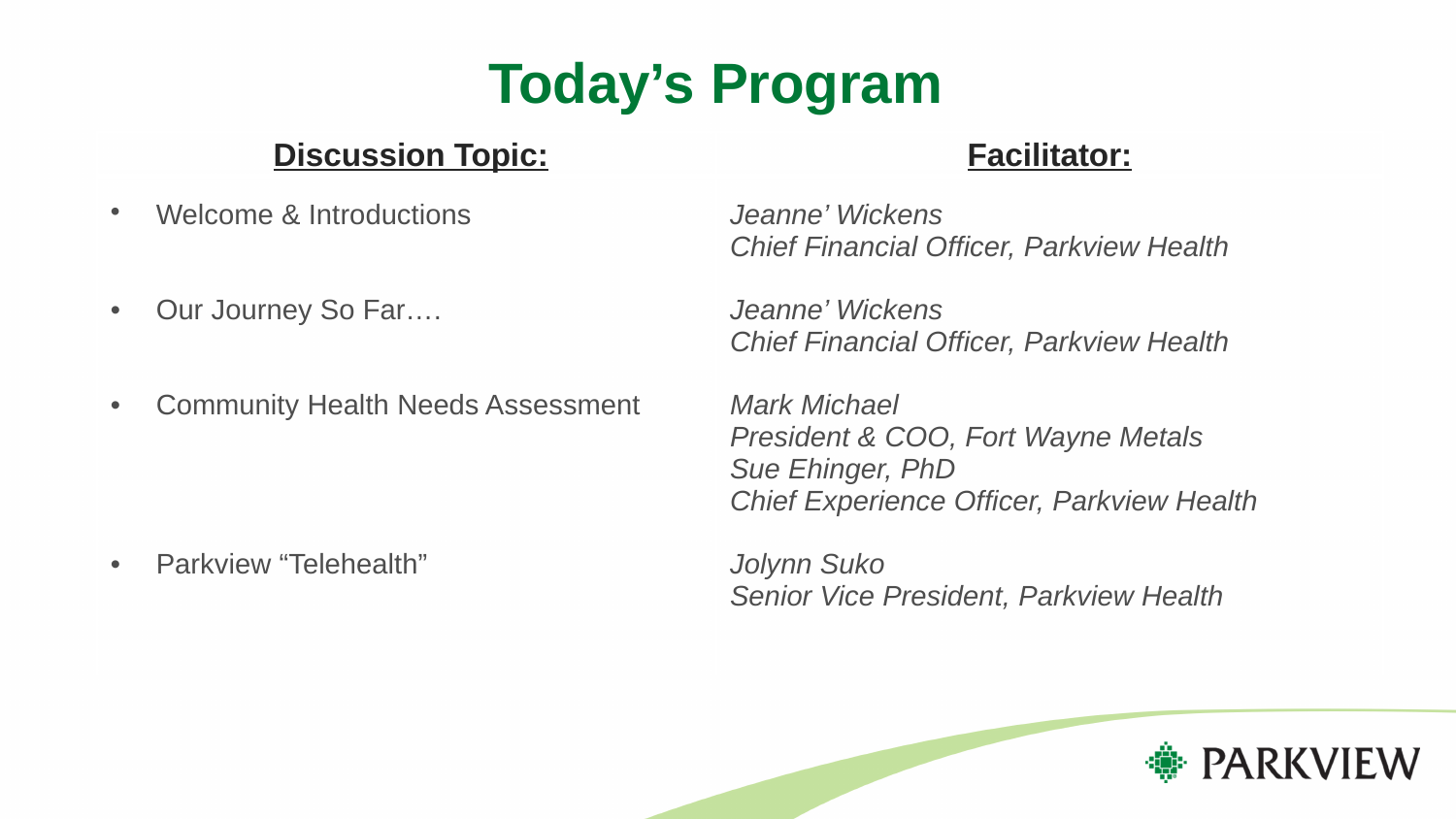

# Today’s Program
|  |  |
| --- | --- |
| Discussion Topic: | Facilitator: |
| Welcome & Introductions Our Journey So Far…. Community Health Needs Assessment Parkview “Telehealth” | Jeanne’ Wickens Chief Financial Officer, Parkview Health Jeanne’ Wickens Chief Financial Officer, Parkview Health Mark Michael President & COO, Fort Wayne Metals Sue Ehinger, PhD Chief Experience Officer, Parkview Health Jolynn Suko Senior Vice President, Parkview Health |